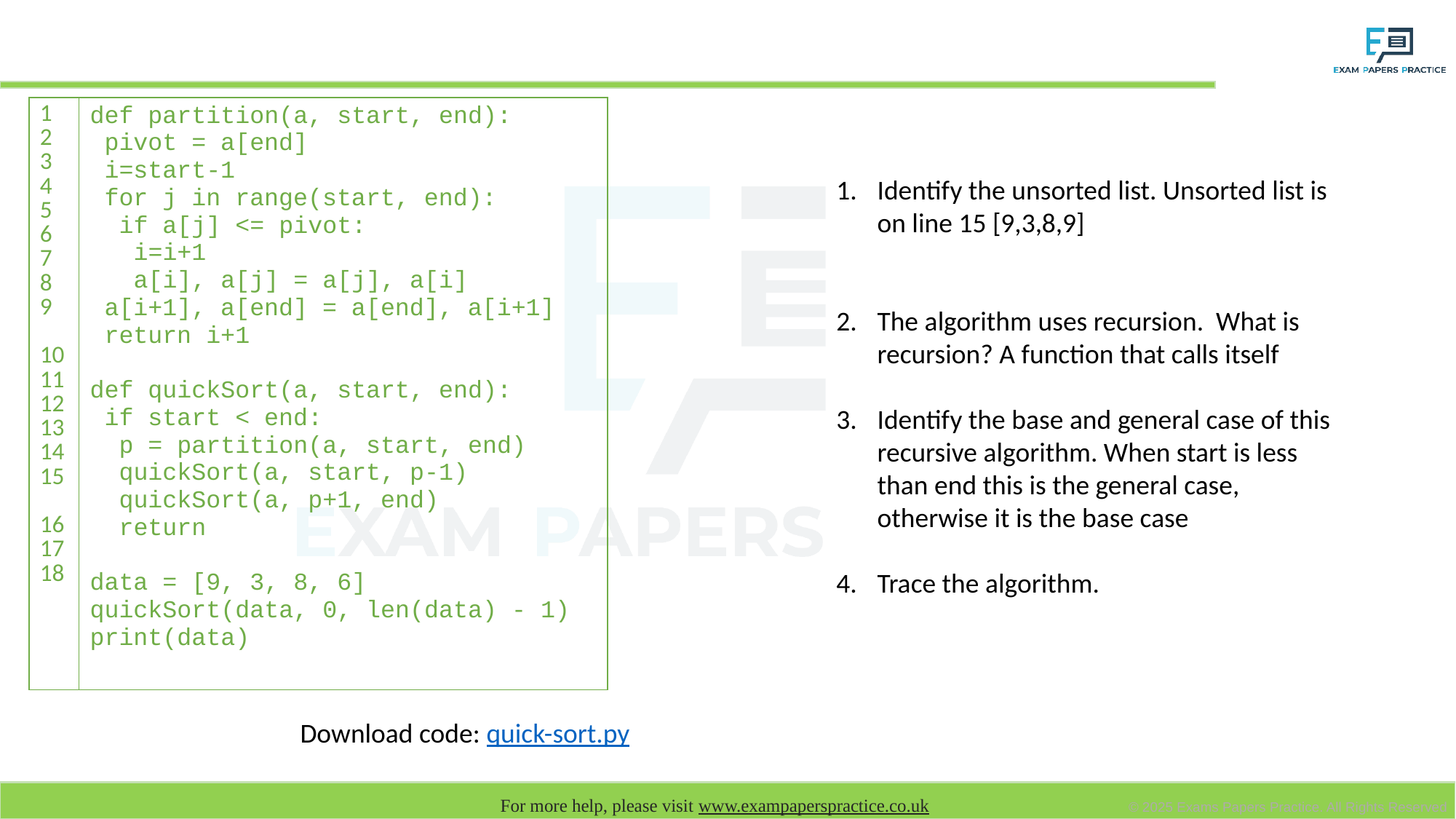

# Quick Sort algorithm
| 1 2 3 4 5 6 7 8 9 10 11 12 13 14 15 16 17 18 | def partition(a, start, end): pivot = a[end] i=start-1 for j in range(start, end): if a[j] <= pivot: i=i+1 a[i], a[j] = a[j], a[i] a[i+1], a[end] = a[end], a[i+1] return i+1 def quickSort(a, start, end): if start < end: p = partition(a, start, end) quickSort(a, start, p-1) quickSort(a, p+1, end) return data = [9, 3, 8, 6] quickSort(data, 0, len(data) - 1) print(data) |
| --- | --- |
Identify the unsorted list. Unsorted list is on line 15 [9,3,8,9]

The algorithm uses recursion.  What is recursion? A function that calls itself

Identify the base and general case of this recursive algorithm. When start is less than end this is the general case, otherwise it is the base case

Trace the algorithm.
Download code: quick-sort.py